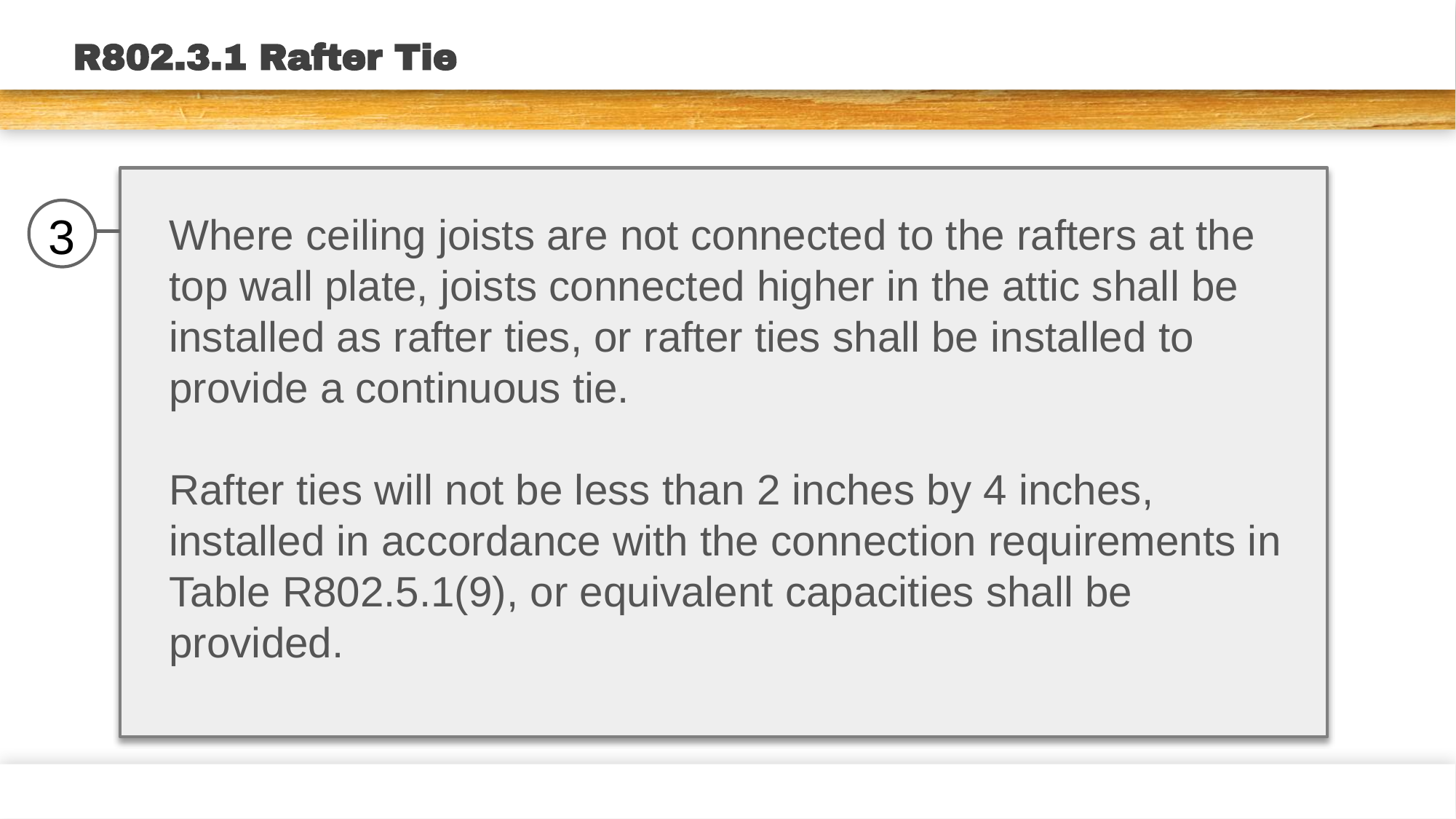

# R802.3.1 Rafter Tie

3

Where ceiling joists are not connected to the rafters at the top wall plate, joists connected higher in the attic shall be installed as rafter ties, or rafter ties shall be installed to provide a continuous tie.

Rafter ties will not be less than 2 inches by 4 inches, installed in accordance with the connection requirements in Table R802.5.1(9), or equivalent capacities shall be provided.